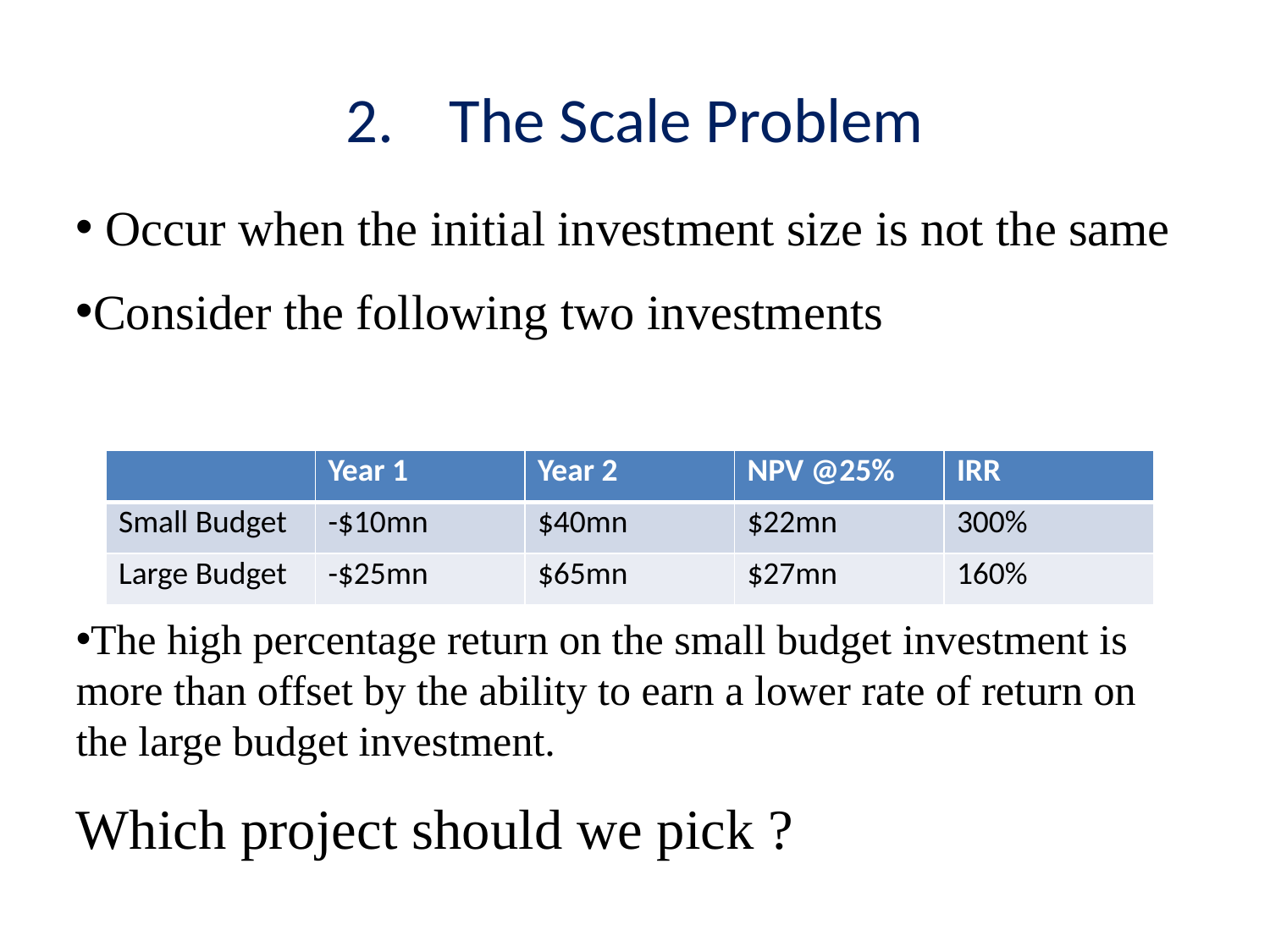

# The Scale Problem
 Occur when the initial investment size is not the same
Consider the following two investments

The high percentage return on the small budget investment is more than offset by the ability to earn a lower rate of return on the large budget investment.
Which project should we pick ?

|  | Year 1 | Year 2 | NPV @25% | IRR |
| --- | --- | --- | --- | --- |
| Small Budget | -$10mn | $40mn | $22mn | 300% |
| Large Budget | -$25mn | $65mn | $27mn | 160% |